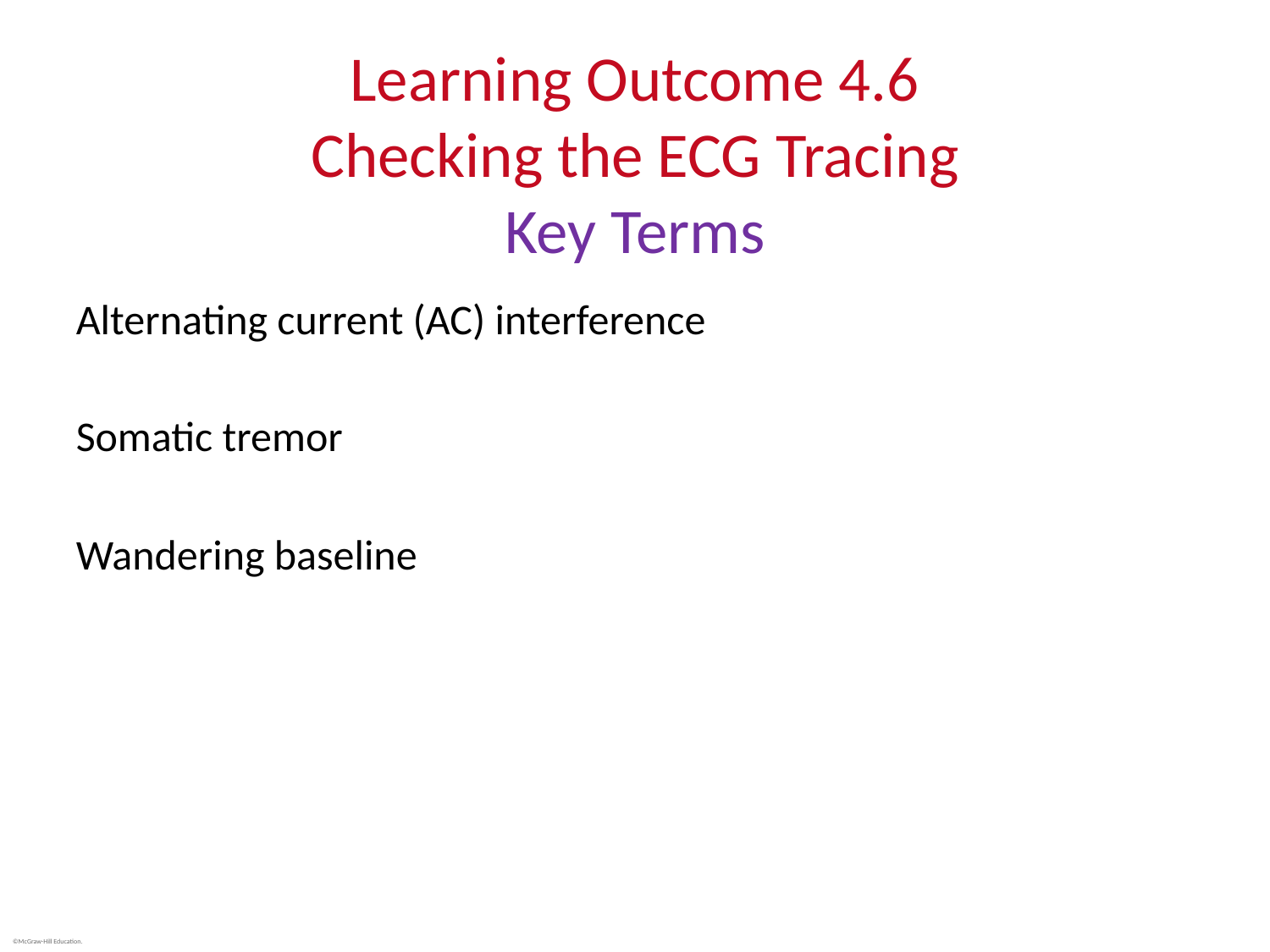

# Learning Outcome 4.6 Checking the ECG Tracing Key Terms
Alternating current (AC) interference
Somatic tremor
Wandering baseline